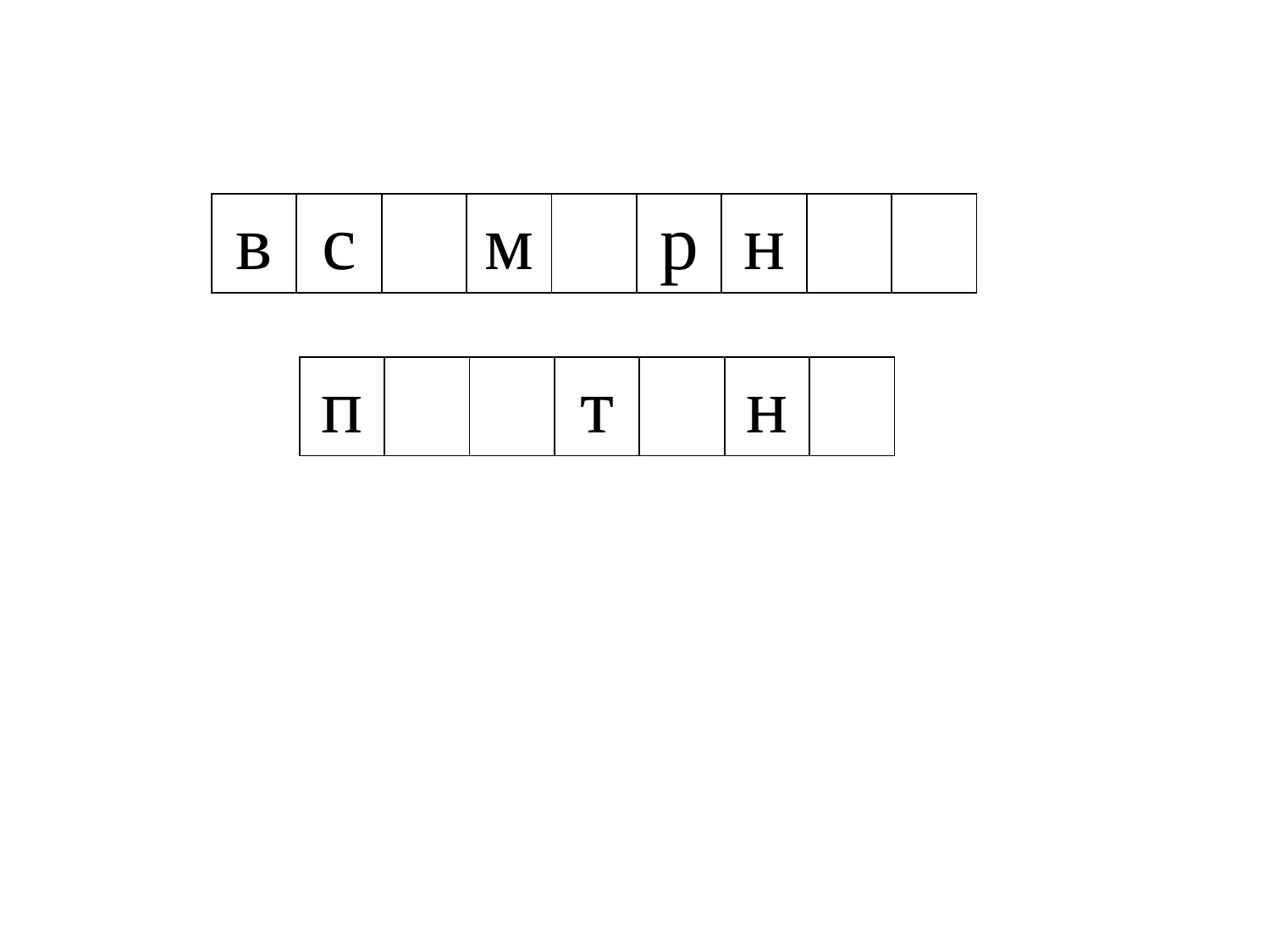

| в | с |  | м |  | р | н |  |  |
| --- | --- | --- | --- | --- | --- | --- | --- | --- |
| п |  |  | т |  | н |  |
| --- | --- | --- | --- | --- | --- | --- |